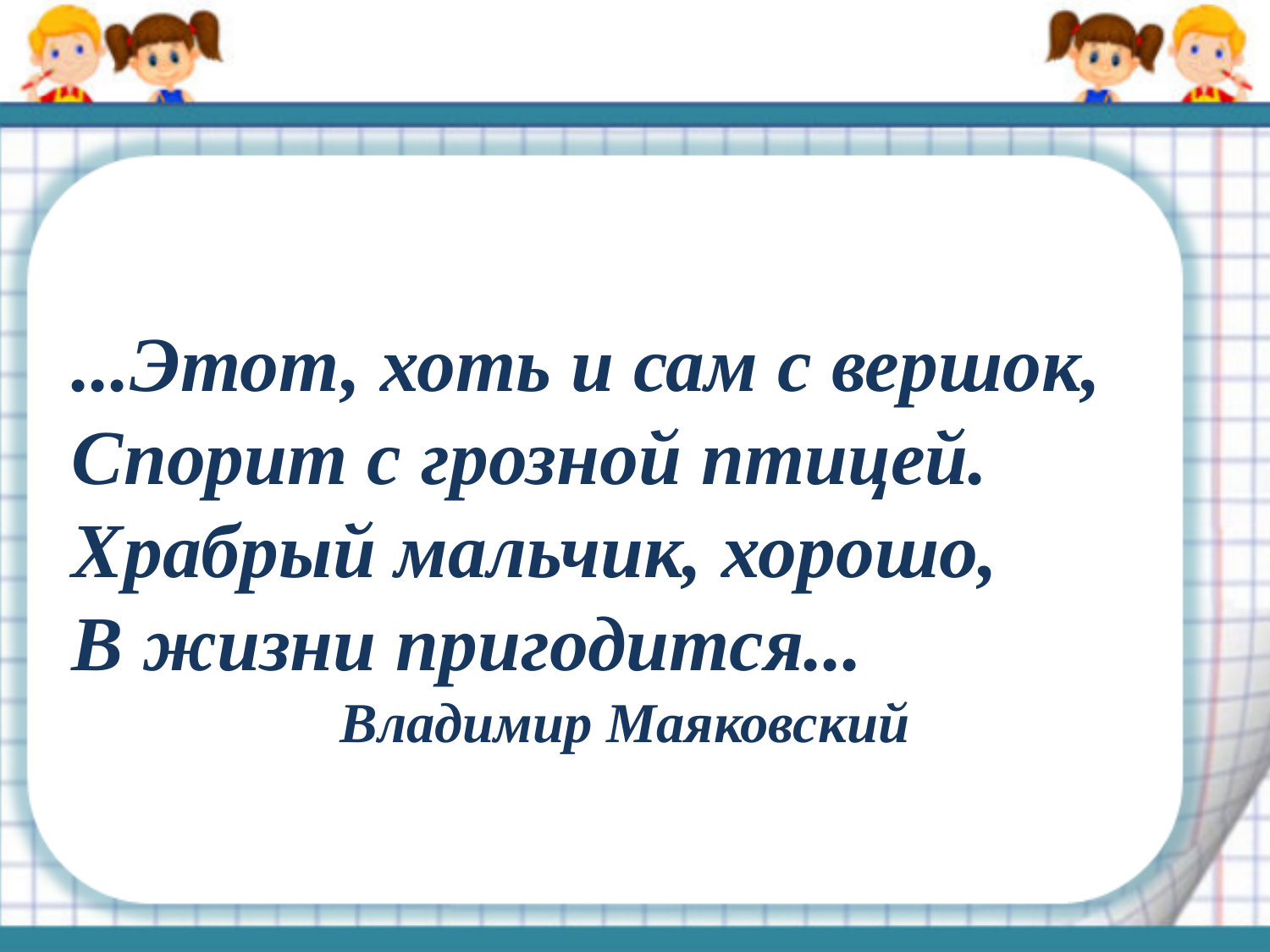

#
...Этот, хоть и сам с вершок, 
Спорит с грозной птицей.
Храбрый мальчик, хорошо, 
В жизни пригодится...
Владимир Маяковский